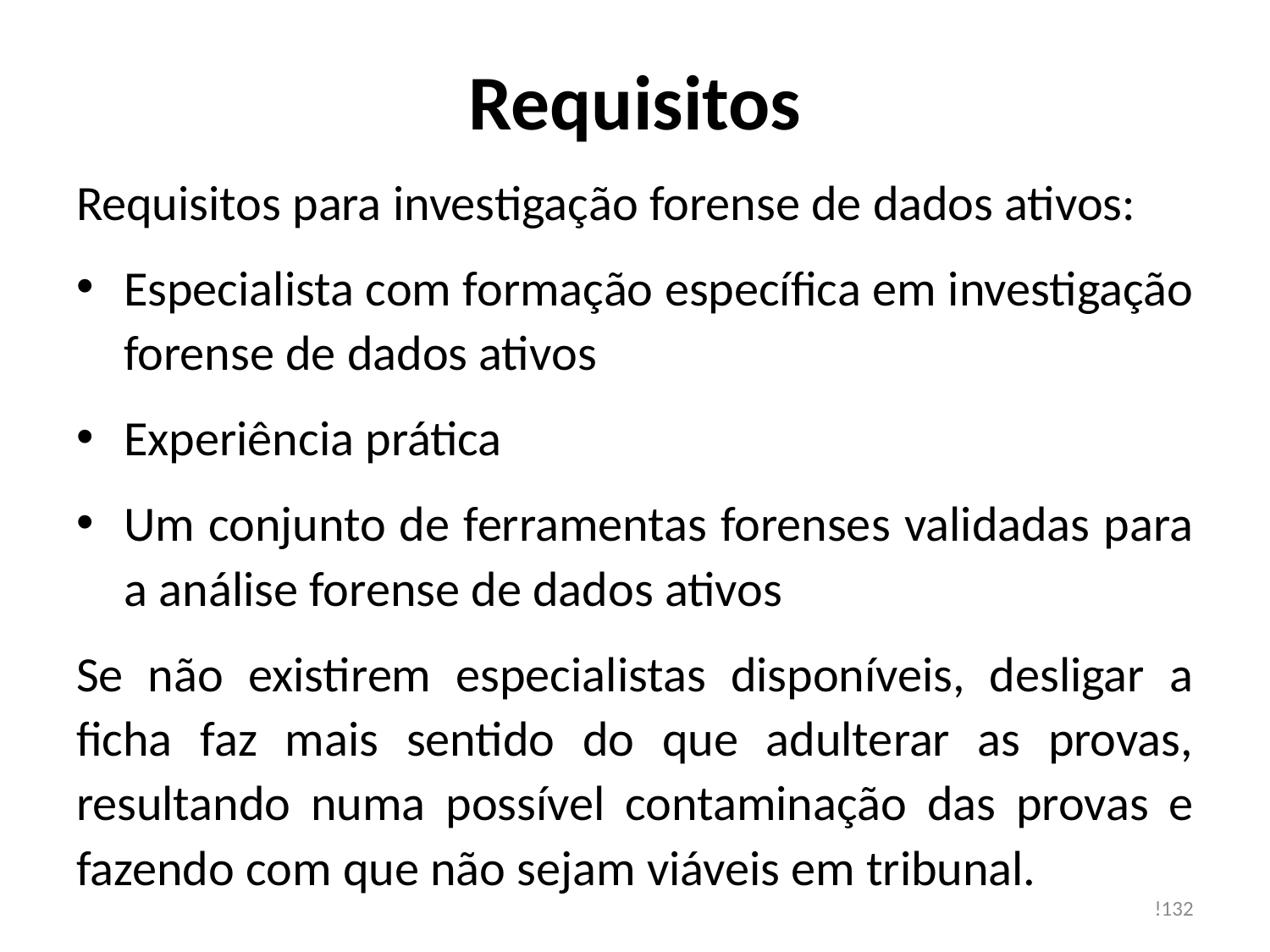

# Requisitos
Requisitos para investigação forense de dados ativos:
Especialista com formação específica em investigação forense de dados ativos
Experiência prática
Um conjunto de ferramentas forenses validadas para a análise forense de dados ativos
Se não existirem especialistas disponíveis, desligar a ficha faz mais sentido do que adulterar as provas, resultando numa possível contaminação das provas e fazendo com que não sejam viáveis em tribunal.

!132